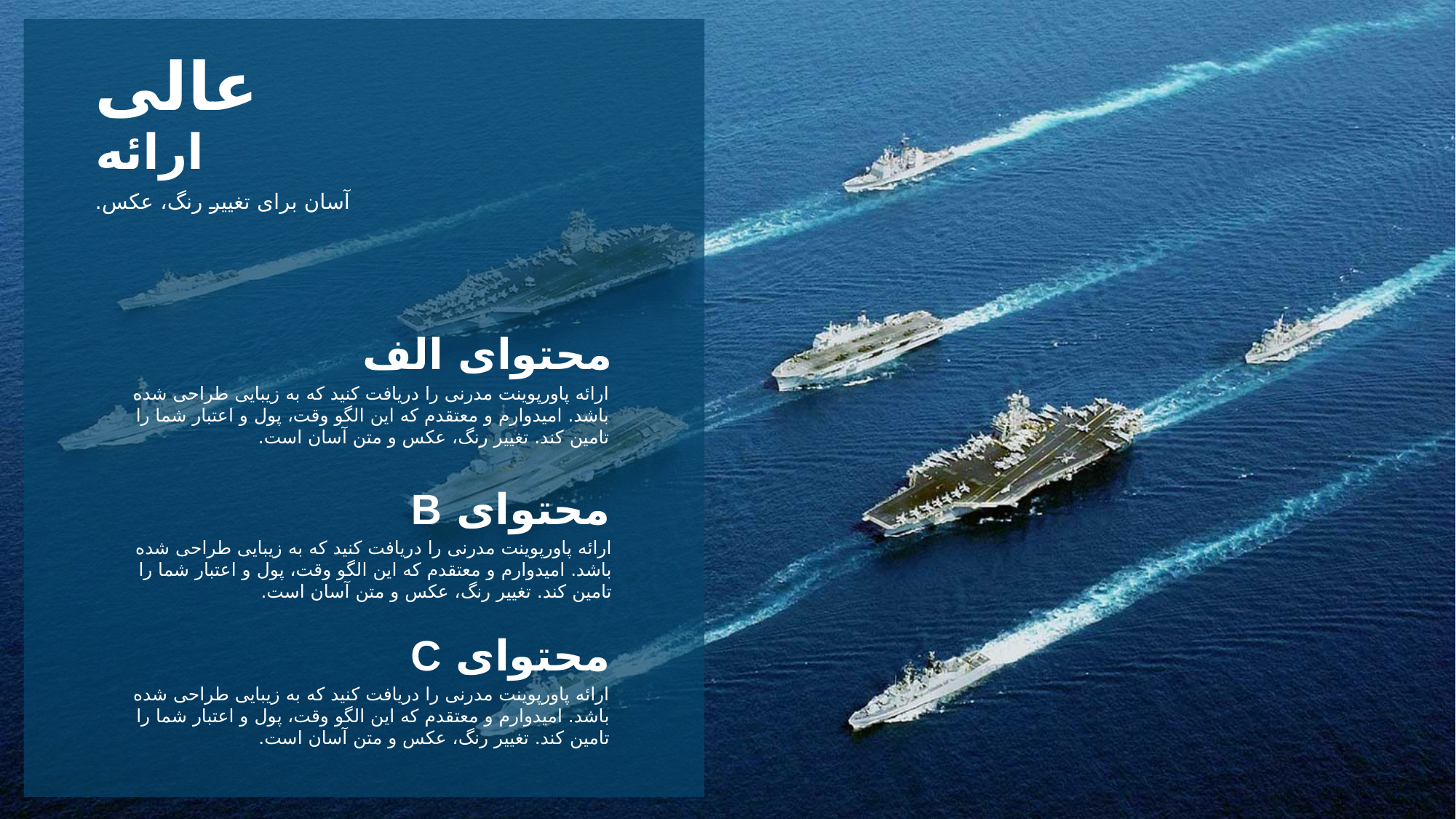

عالی
ارائه
آسان برای تغییر رنگ، عکس.
محتوای الف
ارائه پاورپوینت مدرنی را دریافت کنید که به زیبایی طراحی شده باشد. امیدوارم و معتقدم که این الگو وقت، پول و اعتبار شما را تامین کند. تغییر رنگ، عکس و متن آسان است.
محتوای B
ارائه پاورپوینت مدرنی را دریافت کنید که به زیبایی طراحی شده باشد. امیدوارم و معتقدم که این الگو وقت، پول و اعتبار شما را تامین کند. تغییر رنگ، عکس و متن آسان است.
محتوای C
ارائه پاورپوینت مدرنی را دریافت کنید که به زیبایی طراحی شده باشد. امیدوارم و معتقدم که این الگو وقت، پول و اعتبار شما را تامین کند. تغییر رنگ، عکس و متن آسان است.